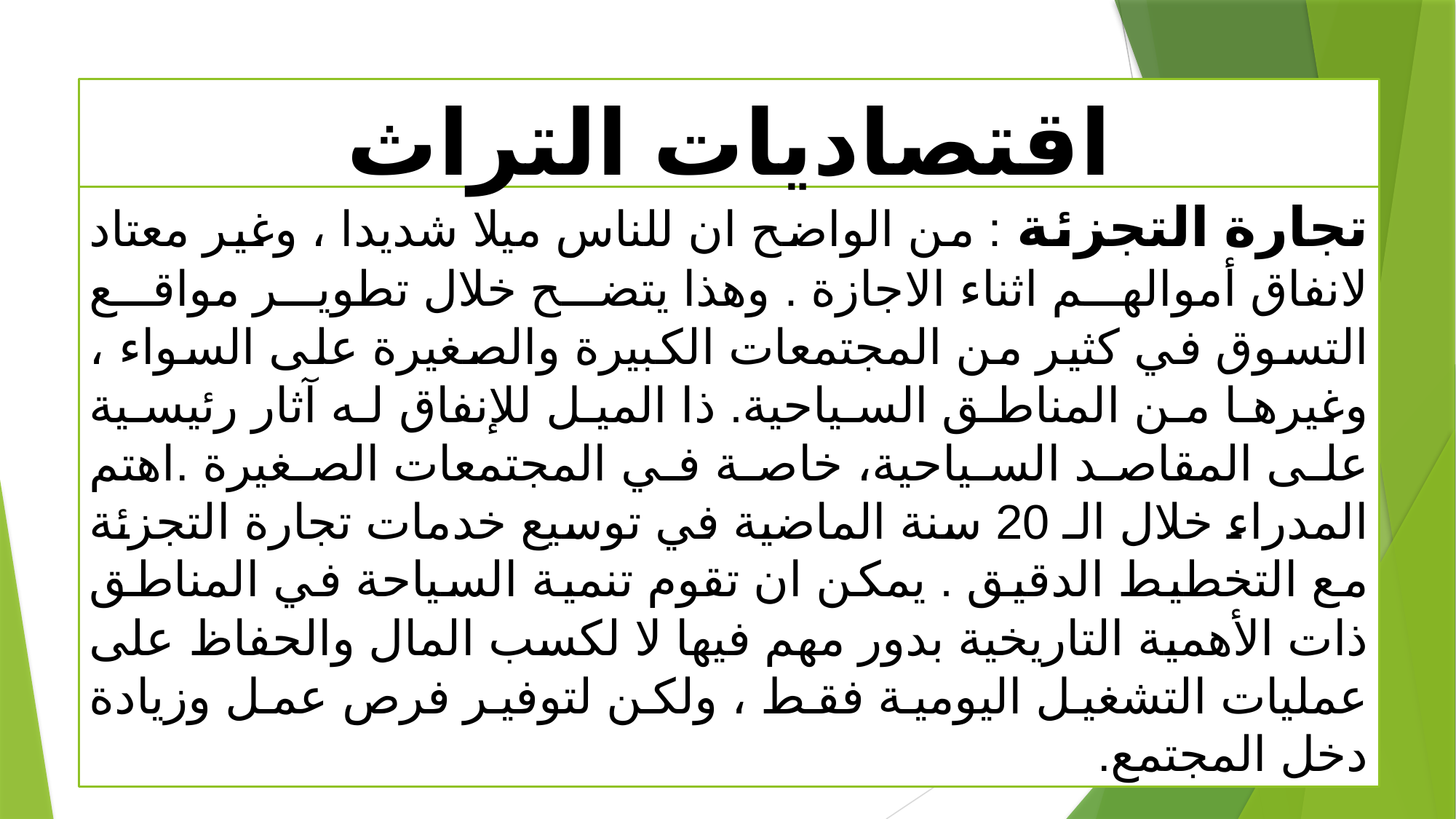

# اقتصاديات التراث
تجارة التجزئة : من الواضح ان للناس ميلا شديدا ، وغير معتاد لانفاق أموالهم اثناء الاجازة . وهذا يتضح خلال تطوير مواقع التسوق في كثير من المجتمعات الكبيرة والصغيرة على السواء ، وغيرها من المناطق السياحية. ذا الميل للإنفاق له آثار رئيسية على المقاصد السياحية، خاصة في المجتمعات الصغيرة .اهتم المدراء خلال الـ 20 سنة الماضية في توسيع خدمات تجارة التجزئة مع التخطيط الدقيق . يمكن ان تقوم تنمية السياحة في المناطق ذات الأهمية التاريخية بدور مهم فيها لا لكسب المال والحفاظ على عمليات التشغيل اليومية فقط ، ولكن لتوفير فرص عمل وزيادة دخل المجتمع.